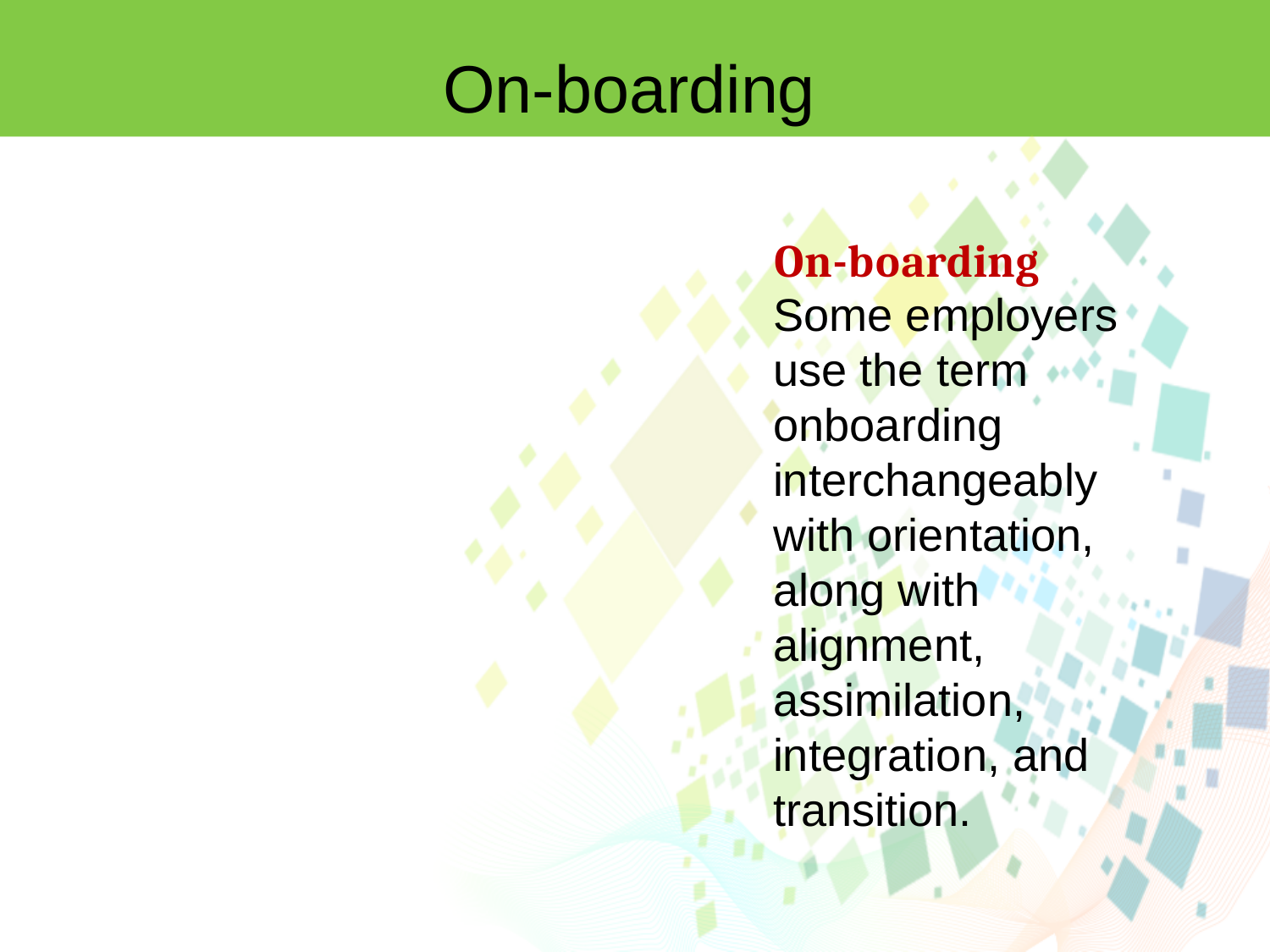

On-boarding
On-boarding
Some employers use the term onboarding interchangeably with orientation, along with alignment, assimilation, integration, and transition.